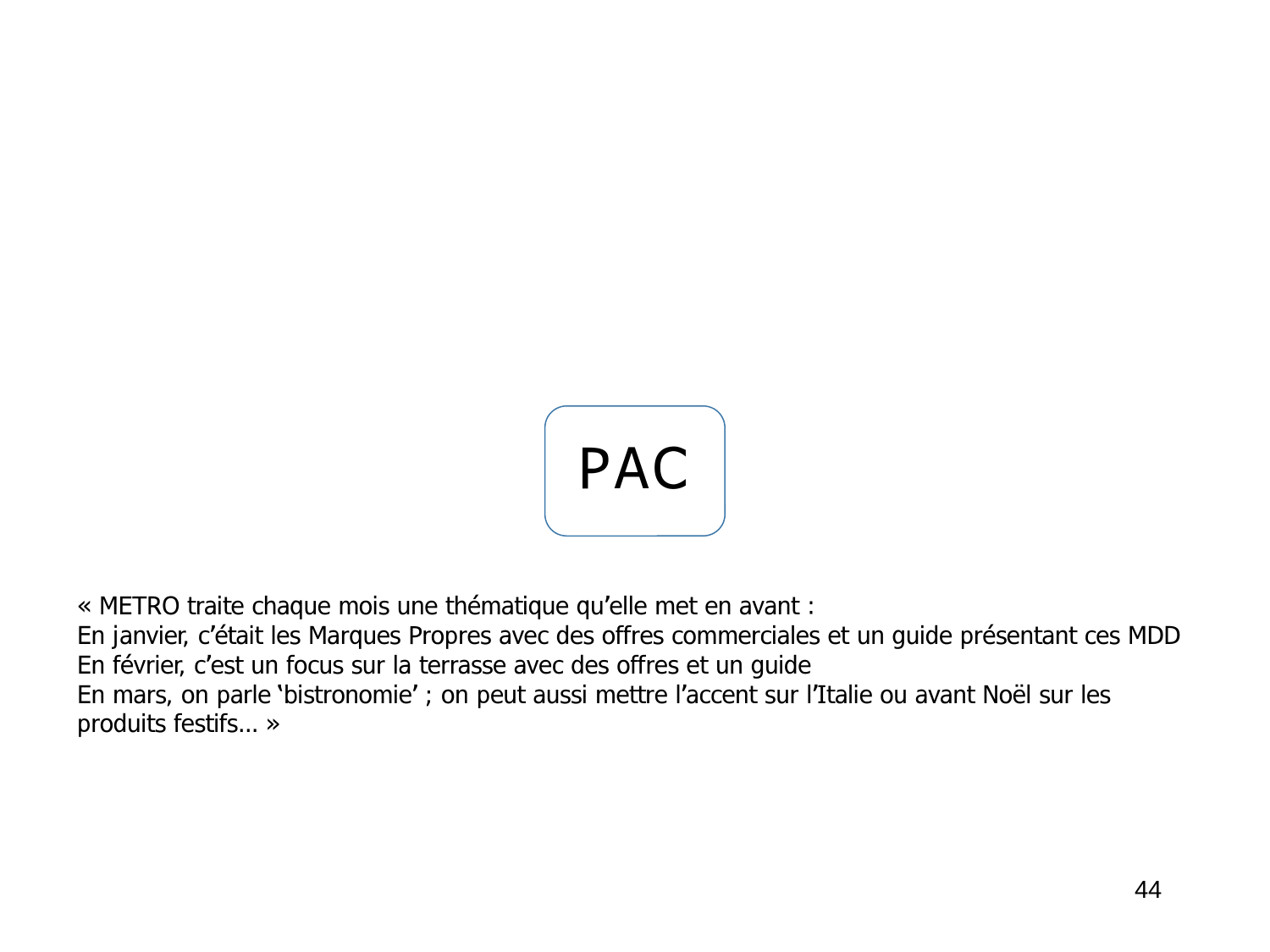

PAC
« METRO traite chaque mois une thématique qu’elle met en avant :
En janvier, c’était les Marques Propres avec des offres commerciales et un guide présentant ces MDD
En février, c’est un focus sur la terrasse avec des offres et un guide
En mars, on parle ‘bistronomie’ ; on peut aussi mettre l’accent sur l’Italie ou avant Noël sur les produits festifs… »
44